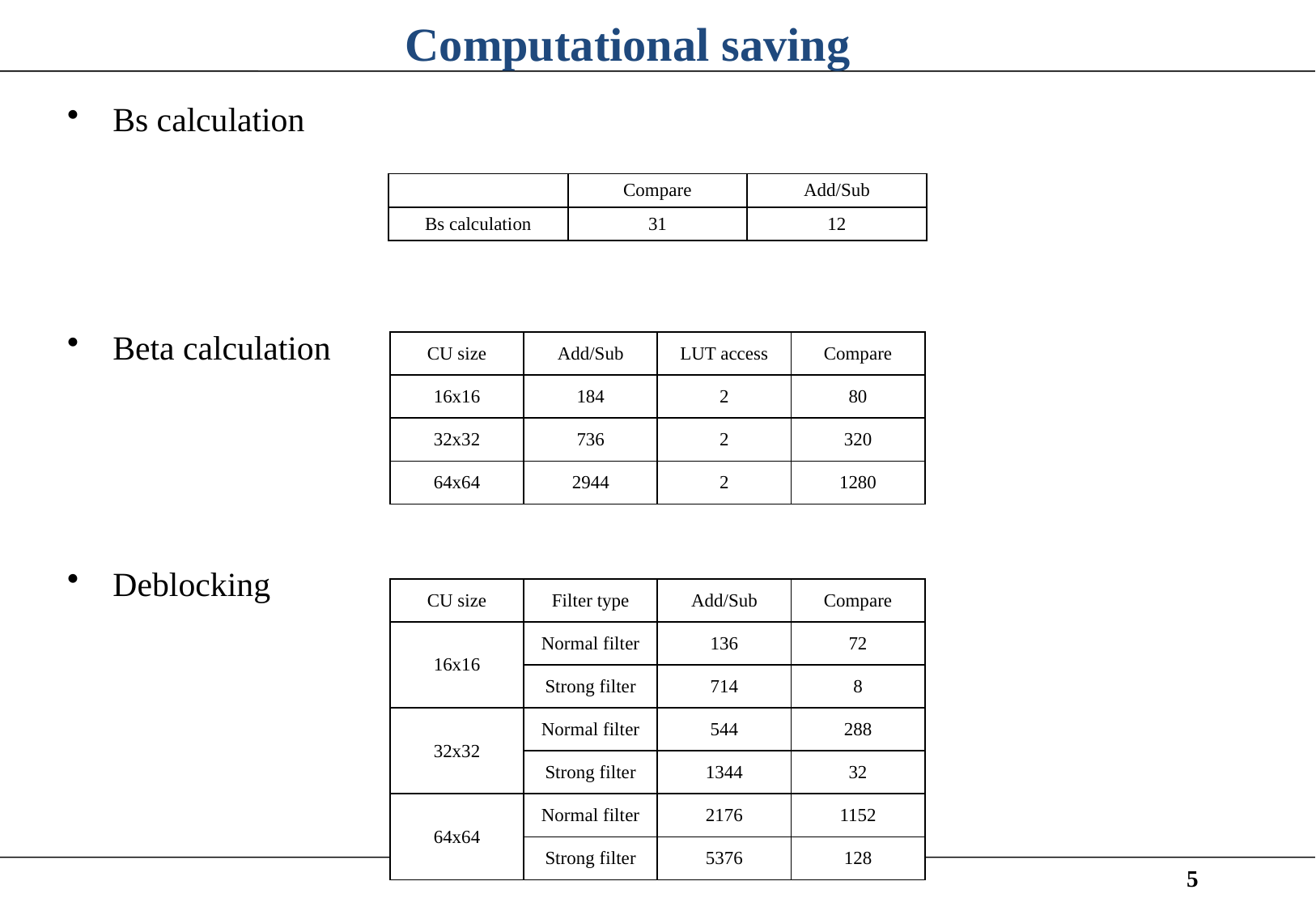

# Computational saving
Bs calculation

Beta calculation

Deblocking

|  | Compare | Add/Sub |
| --- | --- | --- |
| Bs calculation | 31 | 12 |
| CU size | Add/Sub | LUT access | Compare |
| --- | --- | --- | --- |
| 16x16 | 184 | 2 | 80 |
| 32x32 | 736 | 2 | 320 |
| 64x64 | 2944 | 2 | 1280 |
| CU size | Filter type | Add/Sub | Compare |
| --- | --- | --- | --- |
| 16x16 | Normal filter | 136 | 72 |
|  | Strong filter | 714 | 8 |
| 32x32 | Normal filter | 544 | 288 |
|  | Strong filter | 1344 | 32 |
| 64x64 | Normal filter | 2176 | 1152 |
|  | Strong filter | 5376 | 128 |
5